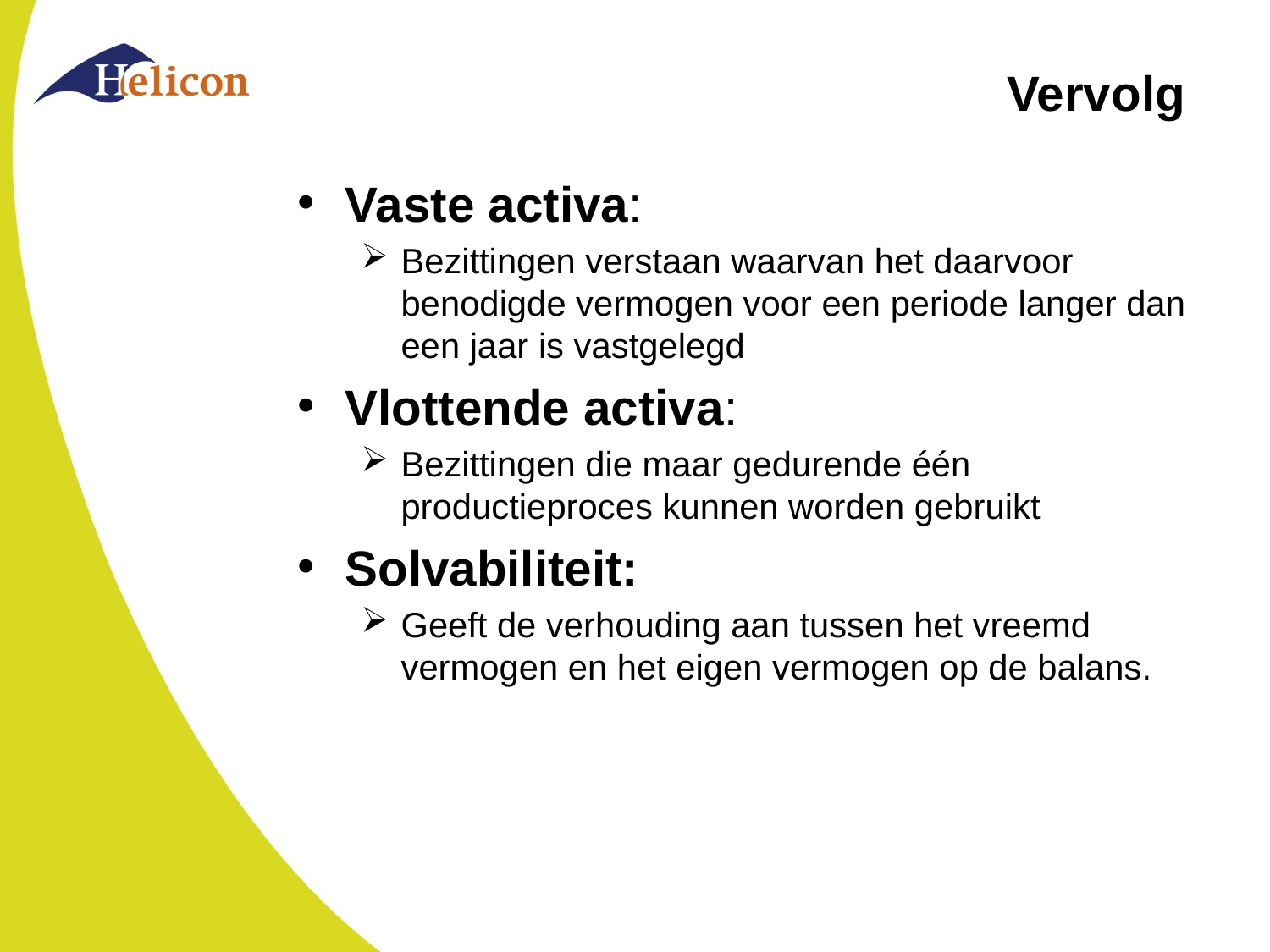

# Vervolg
Vaste activa:
Bezittingen verstaan waarvan het daarvoor benodigde vermogen voor een periode langer dan een jaar is vastgelegd
Vlottende activa:
Bezittingen die maar gedurende één productieproces kunnen worden gebruikt
Solvabiliteit:
Geeft de verhouding aan tussen het vreemd vermogen en het eigen vermogen op de balans.